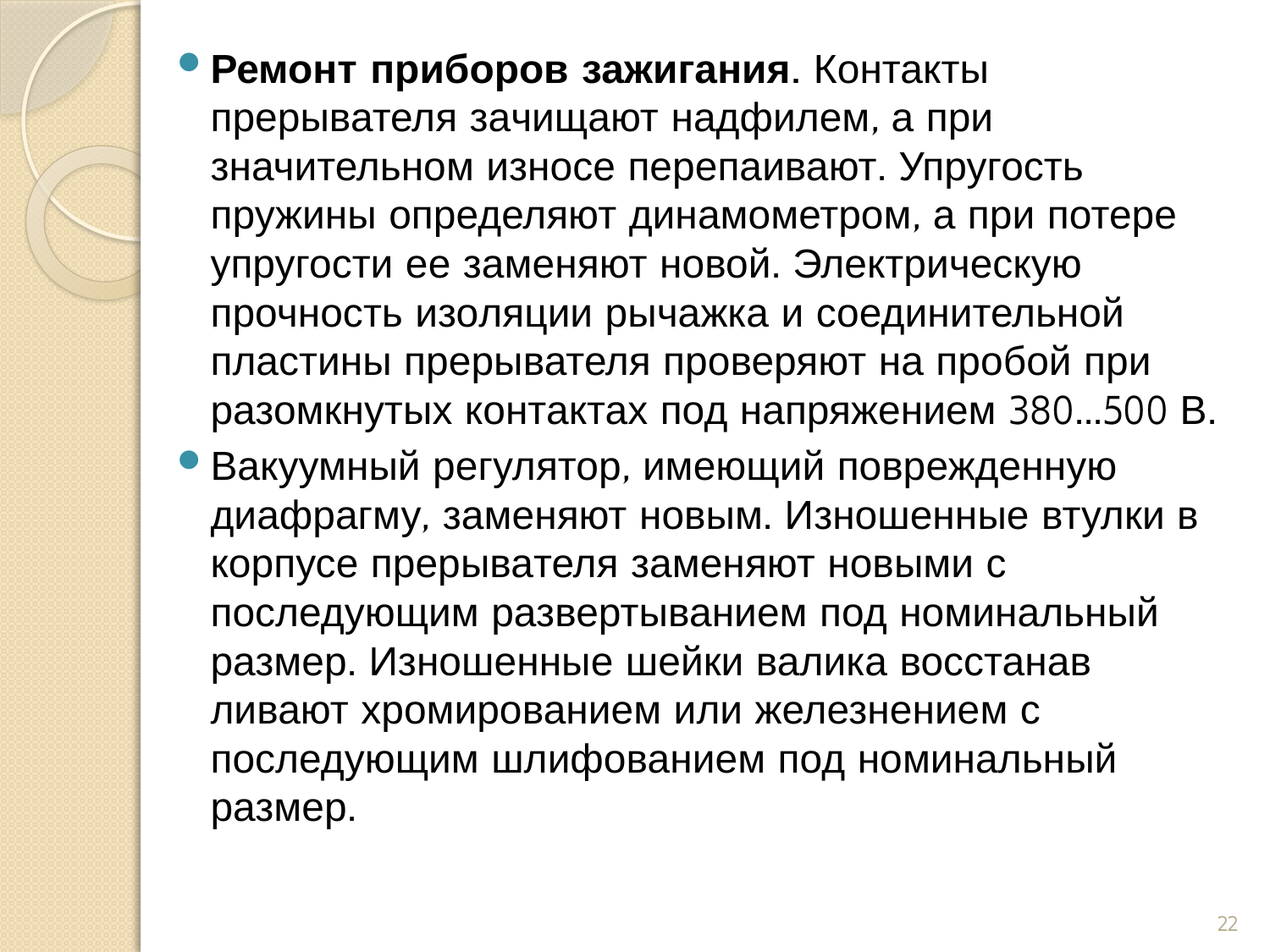

Ремонт приборов зажигания. Контакты прерывателя за­чищают надфилем, а при значительном износе перепаивают. Упругость пружины определяют динамометром, а при потере упругости ее заменяют новой. Электрическую прочность изо­ляции рычажка и соединительной пластины прерывателя про­веряют на пробой при разомкнутых контактах под напряжени­ем 380...500 В.
Вакуумный регулятор, имеющий поврежденную диафраг­му, заменяют новым. Изношенные втулки в корпусе прерыва­теля заменяют новыми с последующим развертыванием под номинальный размер. Изношенные шейки валика восстанав­ливают хромированием или железнением с последующим шлифованием под номинальный размер.

22